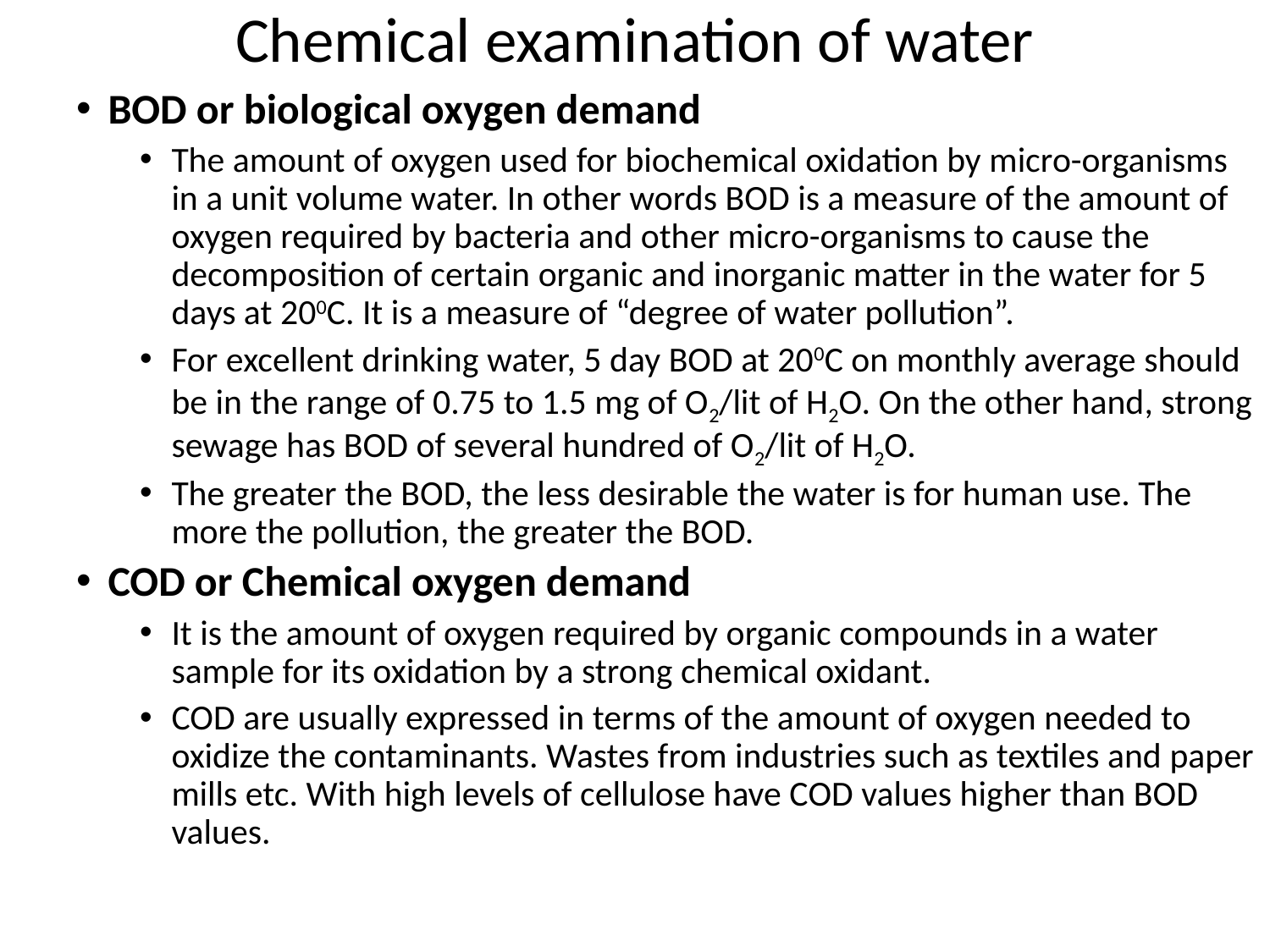

# Chemical examination of water
BOD or biological oxygen demand
The amount of oxygen used for biochemical oxidation by micro-organisms in a unit volume water. In other words BOD is a measure of the amount of oxygen required by bacteria and other micro-organisms to cause the decomposition of certain organic and inorganic matter in the water for 5 days at 200C. It is a measure of “degree of water pollution”.
For excellent drinking water, 5 day BOD at 200C on monthly average should be in the range of 0.75 to 1.5 mg of O2/lit of H2O. On the other hand, strong sewage has BOD of several hundred of O2/lit of H2O.
The greater the BOD, the less desirable the water is for human use. The more the pollution, the greater the BOD.
COD or Chemical oxygen demand
It is the amount of oxygen required by organic compounds in a water sample for its oxidation by a strong chemical oxidant.
COD are usually expressed in terms of the amount of oxygen needed to oxidize the contaminants. Wastes from industries such as textiles and paper mills etc. With high levels of cellulose have COD values higher than BOD values.